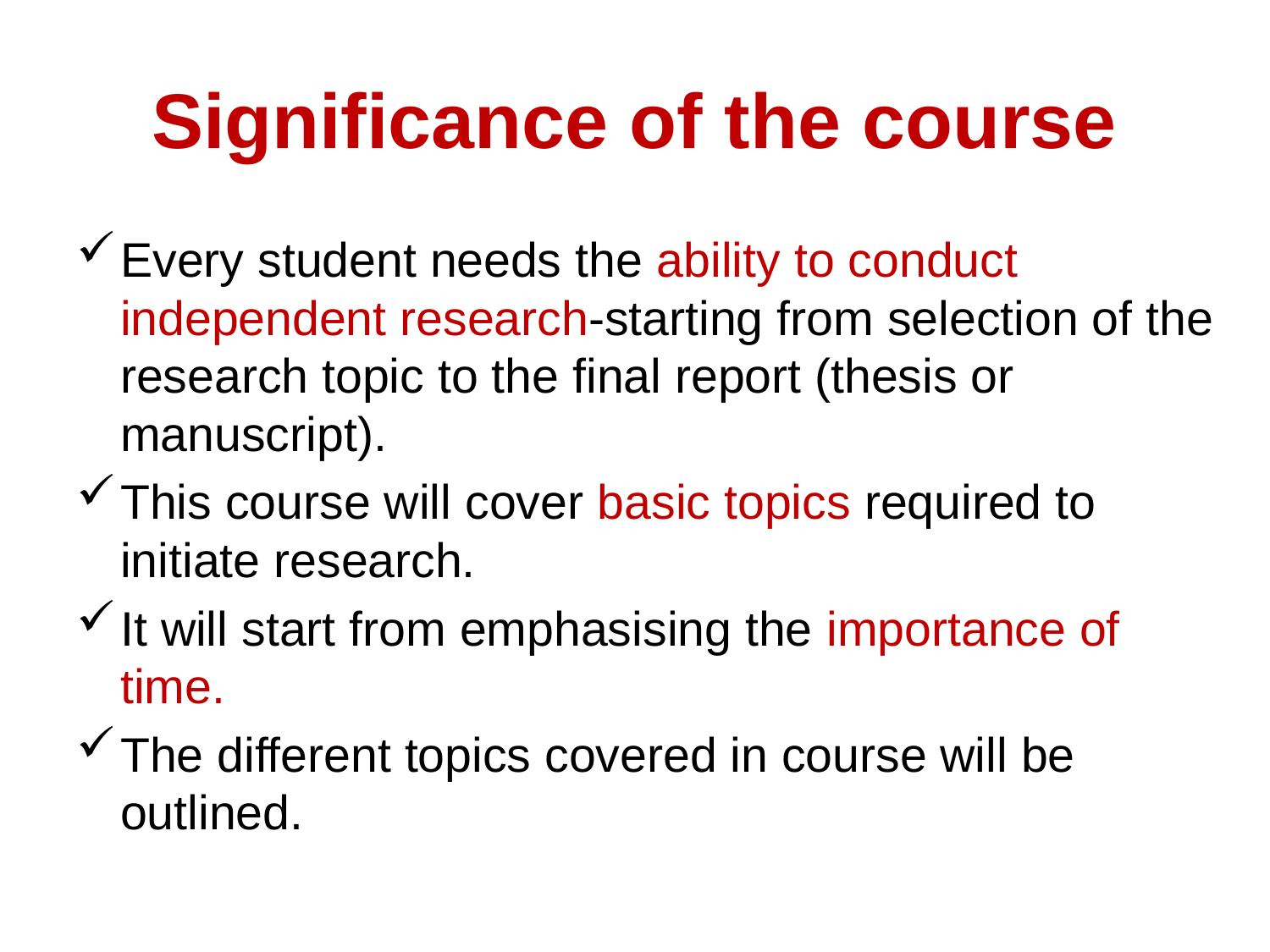

# Significance of the course
Every student needs the ability to conduct independent research-starting from selection of the research topic to the final report (thesis or manuscript).
This course will cover basic topics required to initiate research.
It will start from emphasising the importance of time.
The different topics covered in course will be outlined.